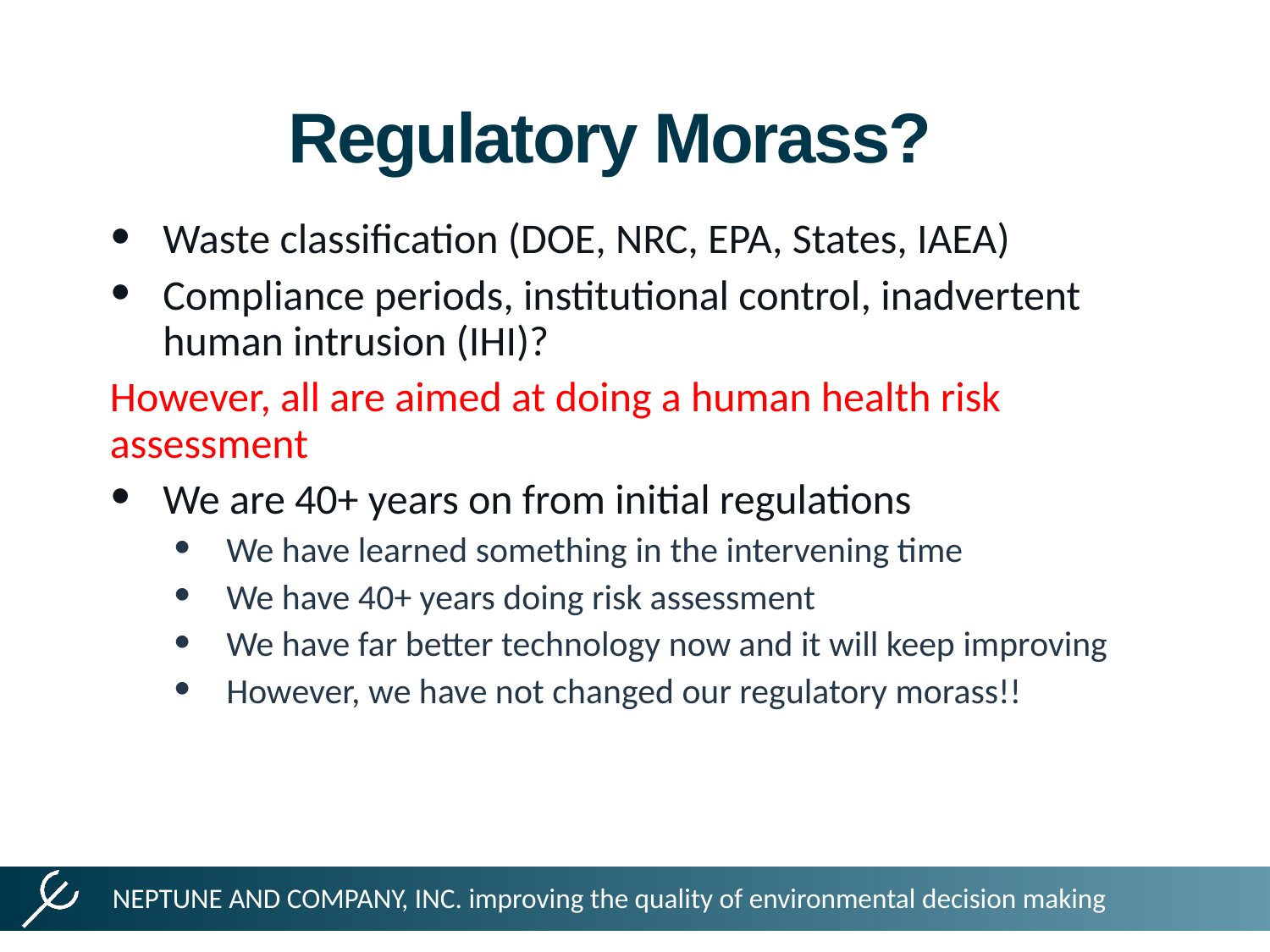

Regulatory Morass?
Waste classification (DOE, NRC, EPA, States, IAEA)
Compliance periods, institutional control, inadvertent human intrusion (IHI)?
However, all are aimed at doing a human health risk assessment
We are 40+ years on from initial regulations
We have learned something in the intervening time
We have 40+ years doing risk assessment
We have far better technology now and it will keep improving
However, we have not changed our regulatory morass!!

NEPTUNE AND COMPANY, INC. improving the quality of environmental decision making